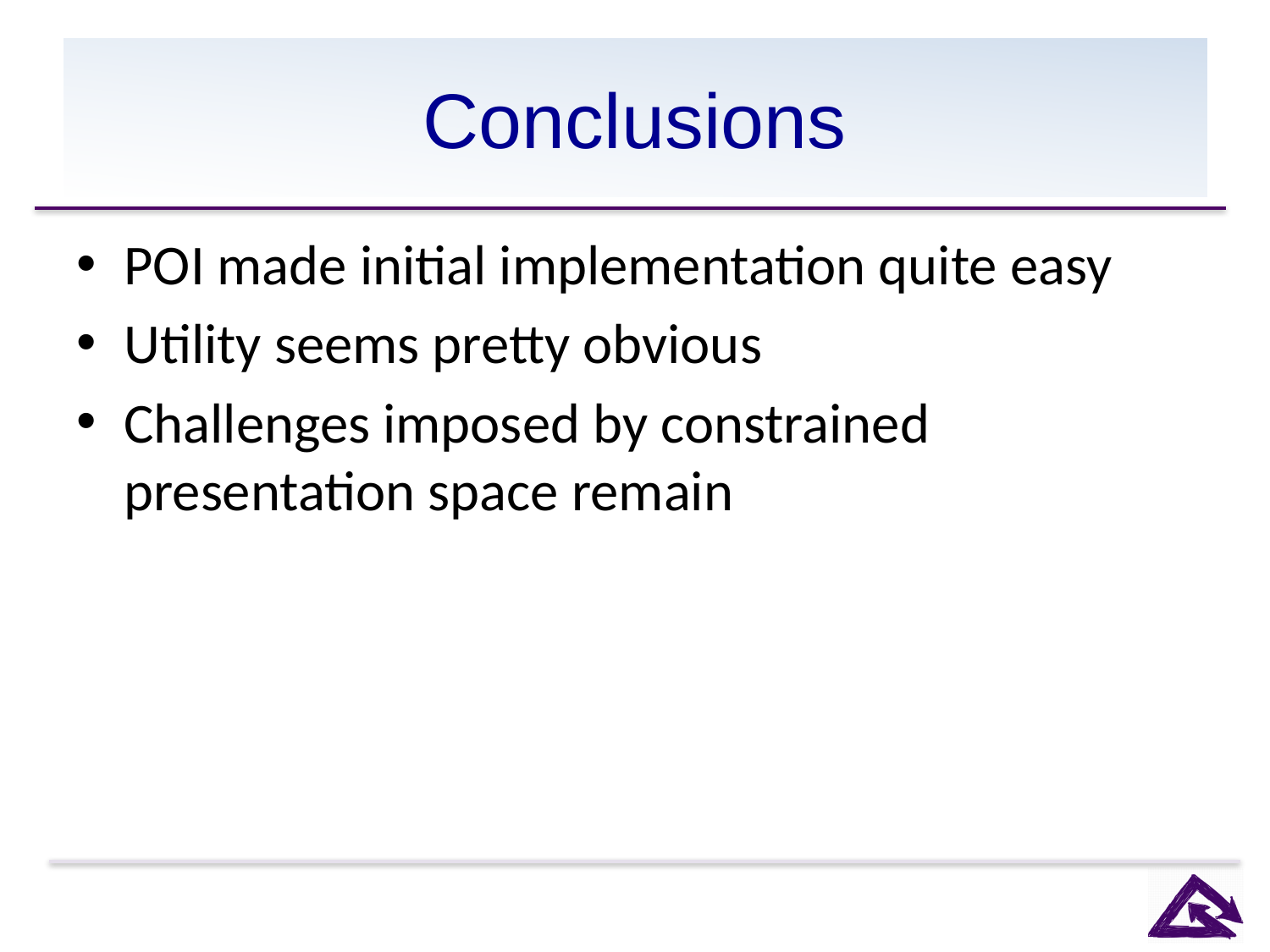

# Conclusions
POI made initial implementation quite easy
Utility seems pretty obvious
Challenges imposed by constrained presentation space remain